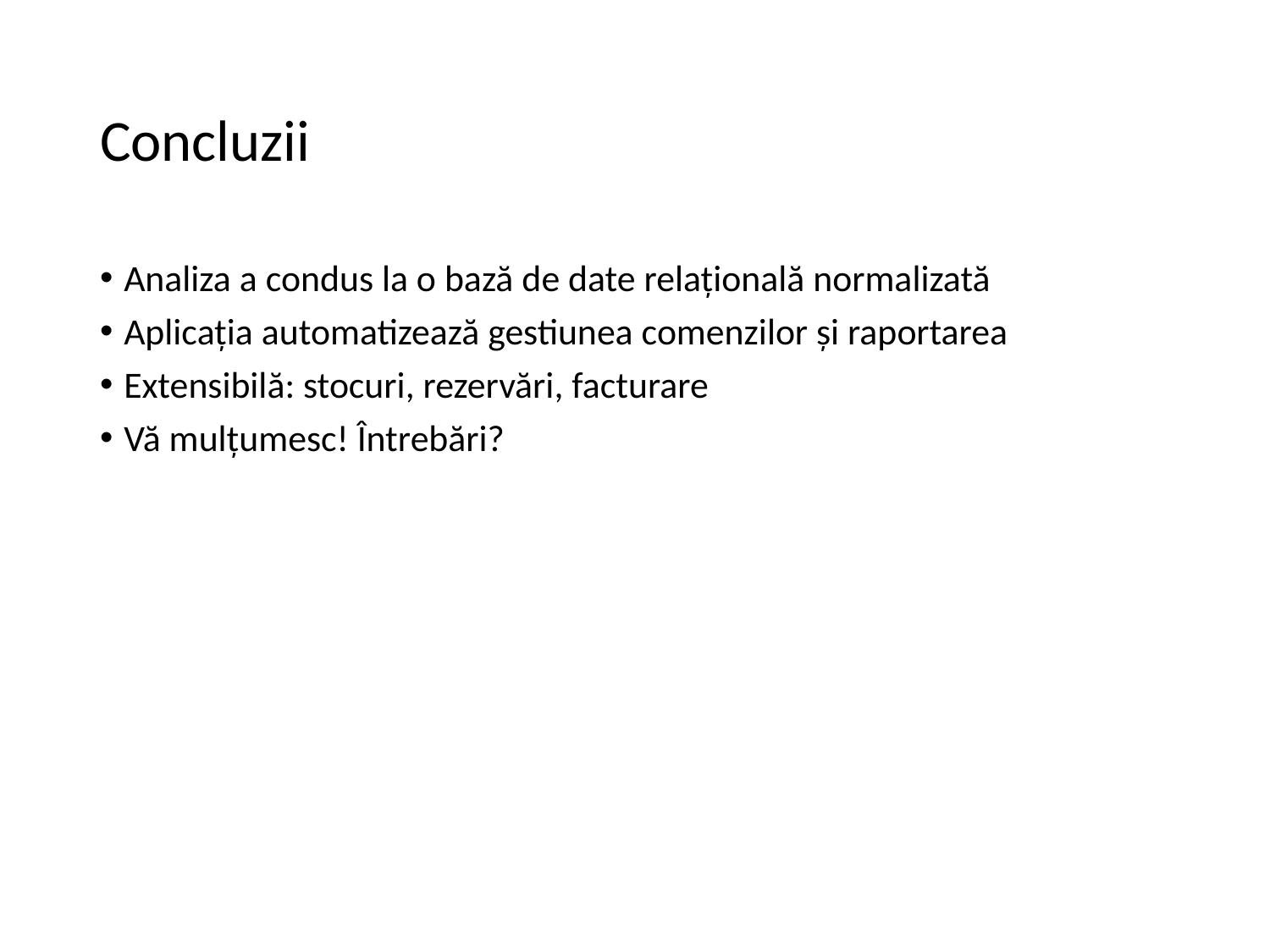

# Concluzii
Analiza a condus la o bază de date relațională normalizată
Aplicația automatizează gestiunea comenzilor și raportarea
Extensibilă: stocuri, rezervări, facturare
Vă mulțumesc! Întrebări?